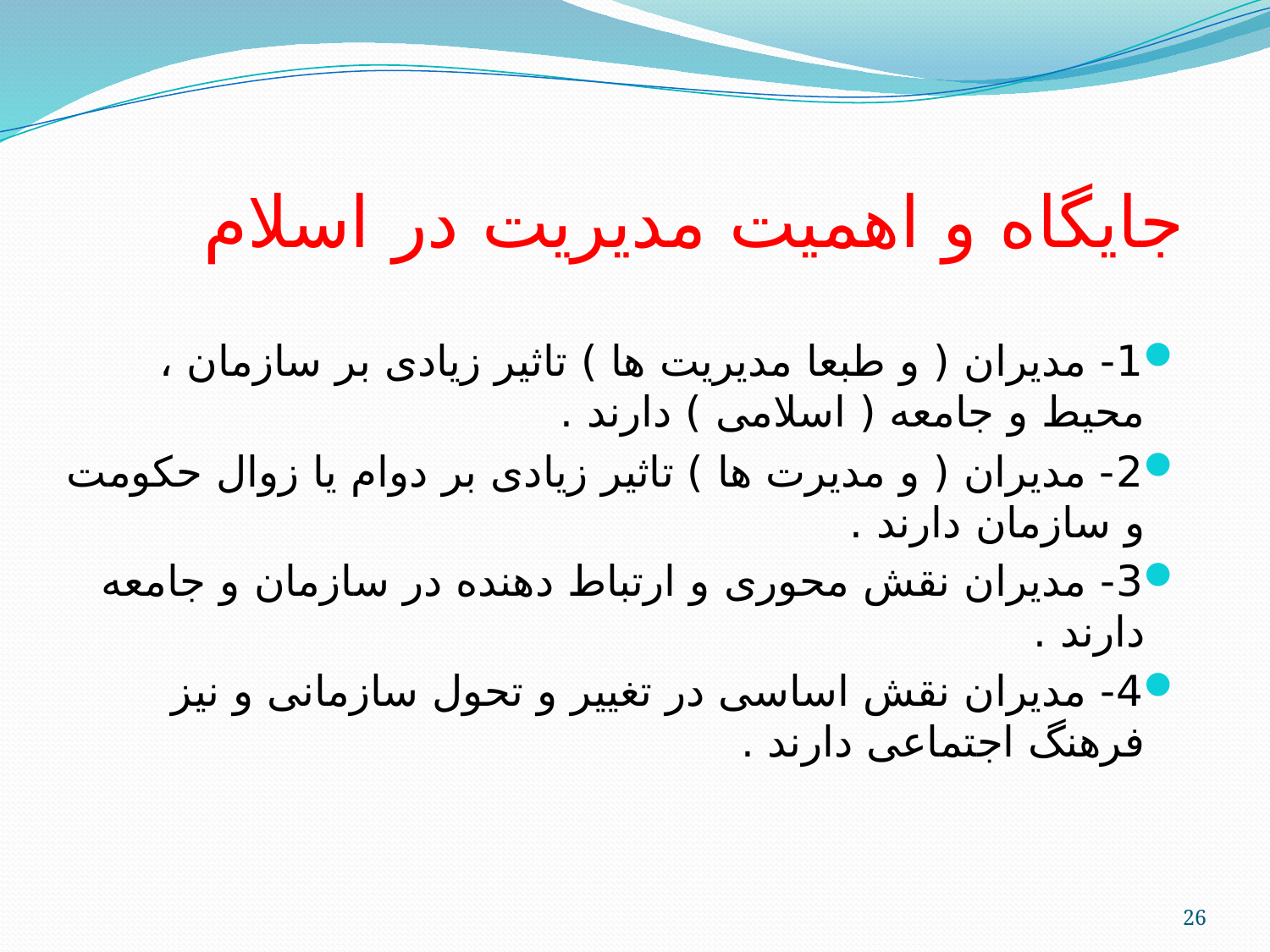

# جایگاه و اهمیت مدیریت در اسلام
1- مدیران ( و طبعا مدیریت ها ) تاثیر زیادی بر سازمان ، محیط و جامعه ( اسلامی ) دارند .
2- مدیران ( و مدیرت ها ) تاثیر زیادی بر دوام یا زوال حکومت و سازمان دارند .
3- مدیران نقش محوری و ارتباط دهنده در سازمان و جامعه دارند .
4- مدیران نقش اساسی در تغییر و تحول سازمانی و نیز فرهنگ اجتماعی دارند .

26